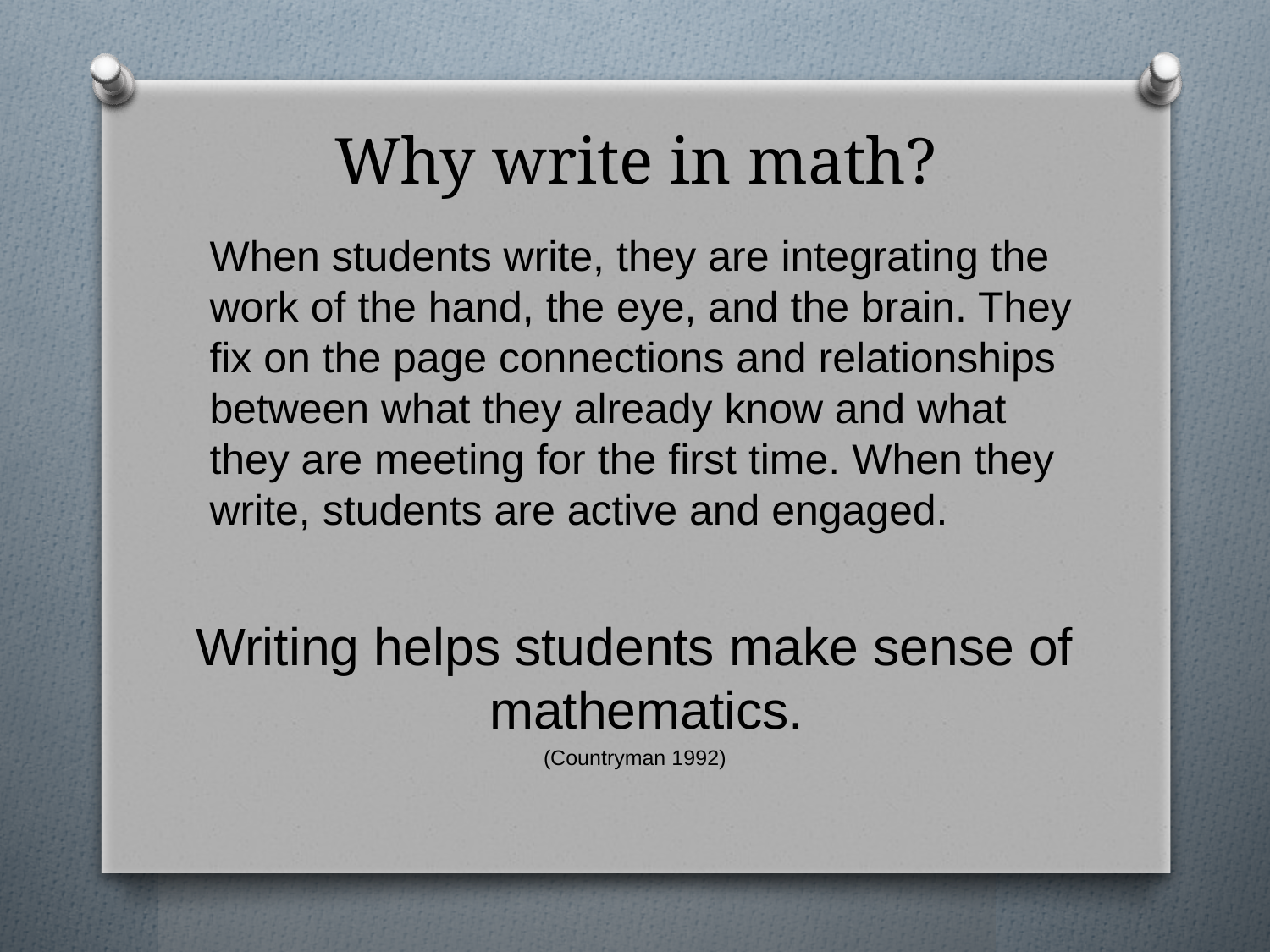

# Why write in math?
When students write, they are integrating the work of the hand, the eye, and the brain. They fix on the page connections and relationships between what they already know and what they are meeting for the first time. When they write, students are active and engaged.

Writing helps students make sense of mathematics.
(Countryman 1992)